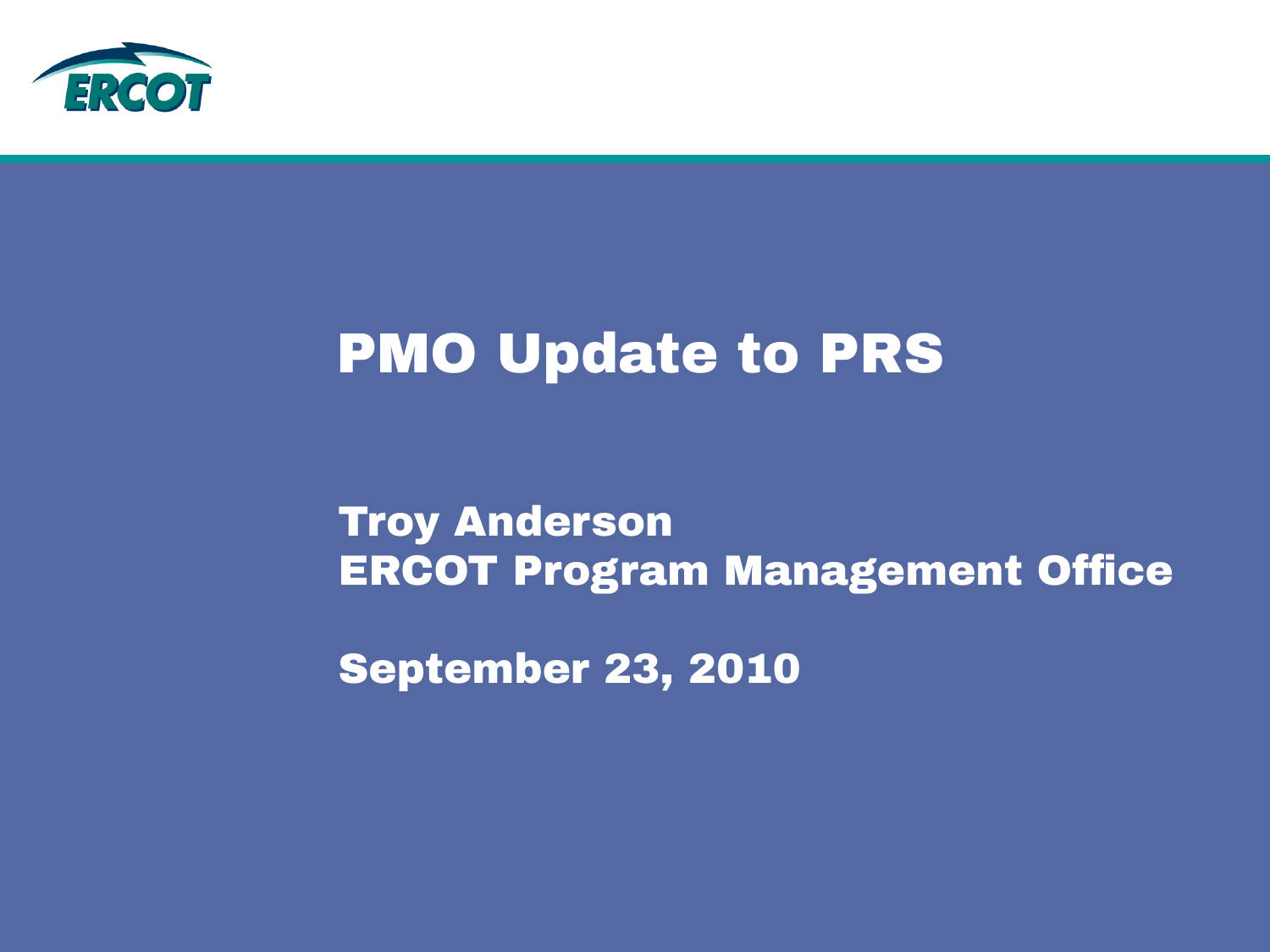

# PMO Update to PRS
Troy Anderson
ERCOT Program Management Office

September 23, 2010